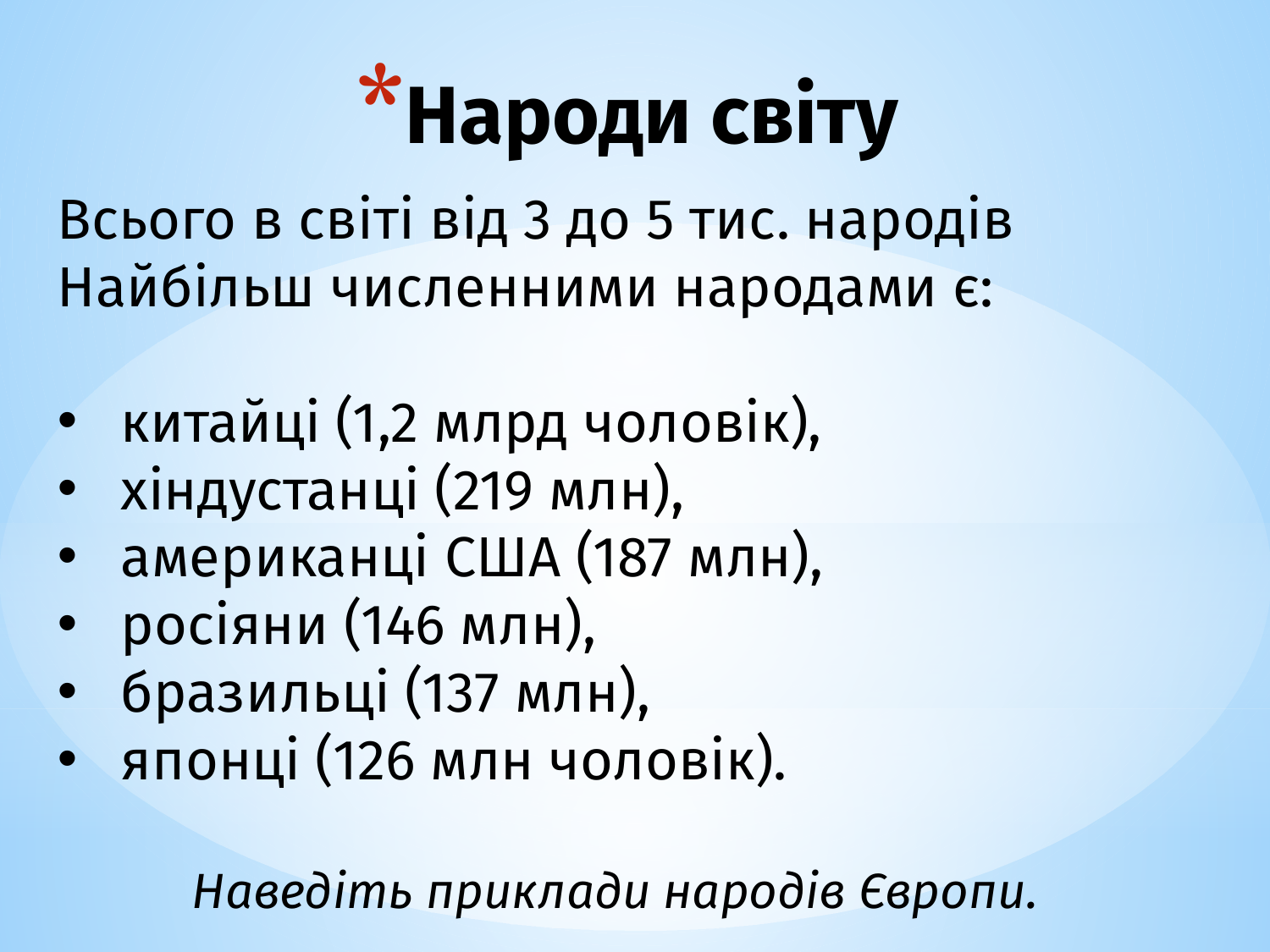

# Народи світу
Всього в світі від 3 до 5 тис. народів
Найбільш численними народами є:

китайці (1,2 млрд чоловік),
хіндустанці (219 млн),
американці США (187 млн),
росіяни (146 млн),
бразильці (137 млн),
японці (126 млн чоловік).

Наведіть приклади народів Європи.